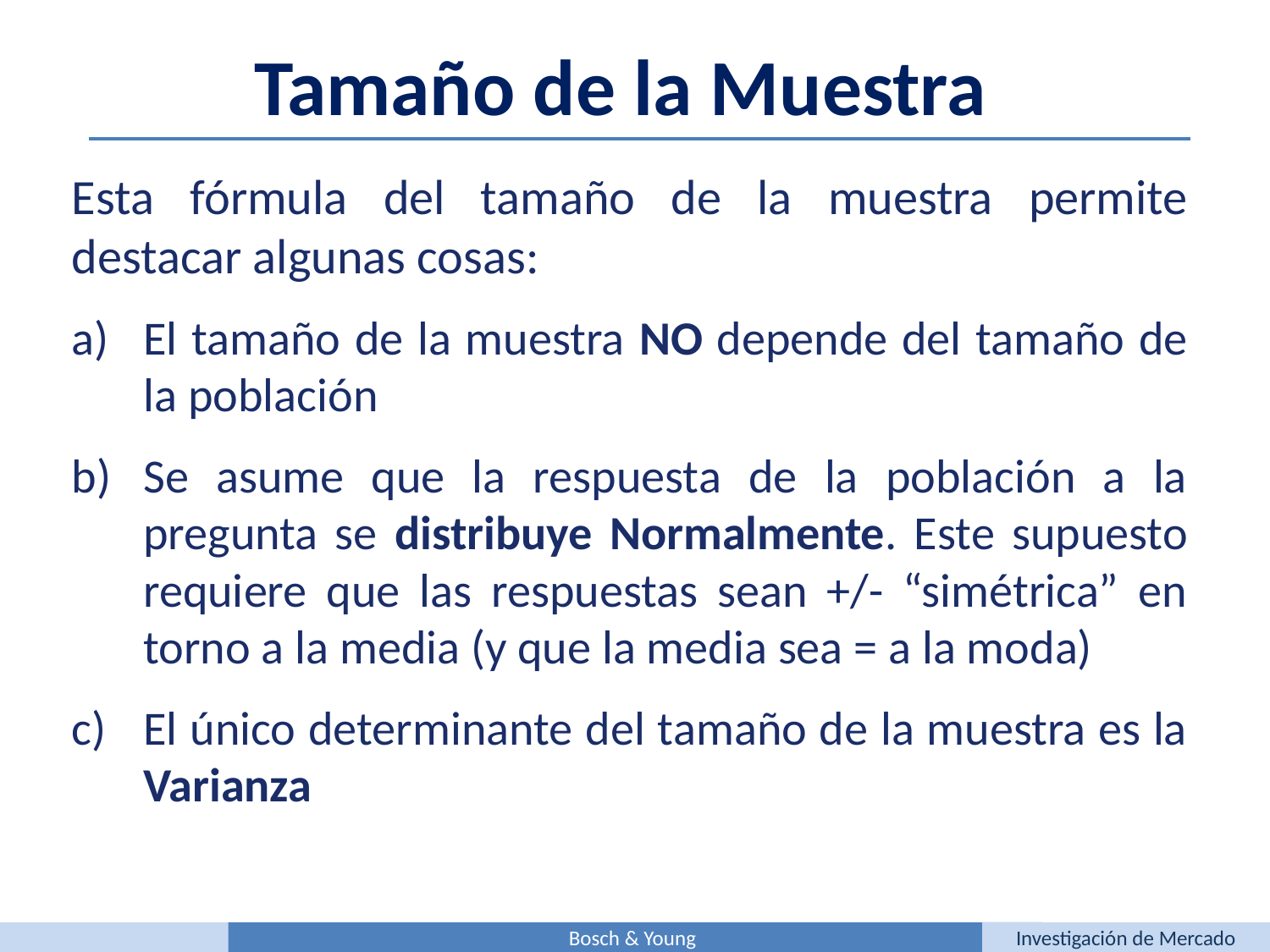

Tamaño de la Muestra
Esta fórmula del tamaño de la muestra permite destacar algunas cosas:
El tamaño de la muestra NO depende del tamaño de la población
Se asume que la respuesta de la población a la pregunta se distribuye Normalmente. Este supuesto requiere que las respuestas sean +/- “simétrica” en torno a la media (y que la media sea = a la moda)
El único determinante del tamaño de la muestra es la Varianza

Bosch & Young
Investigación de Mercado